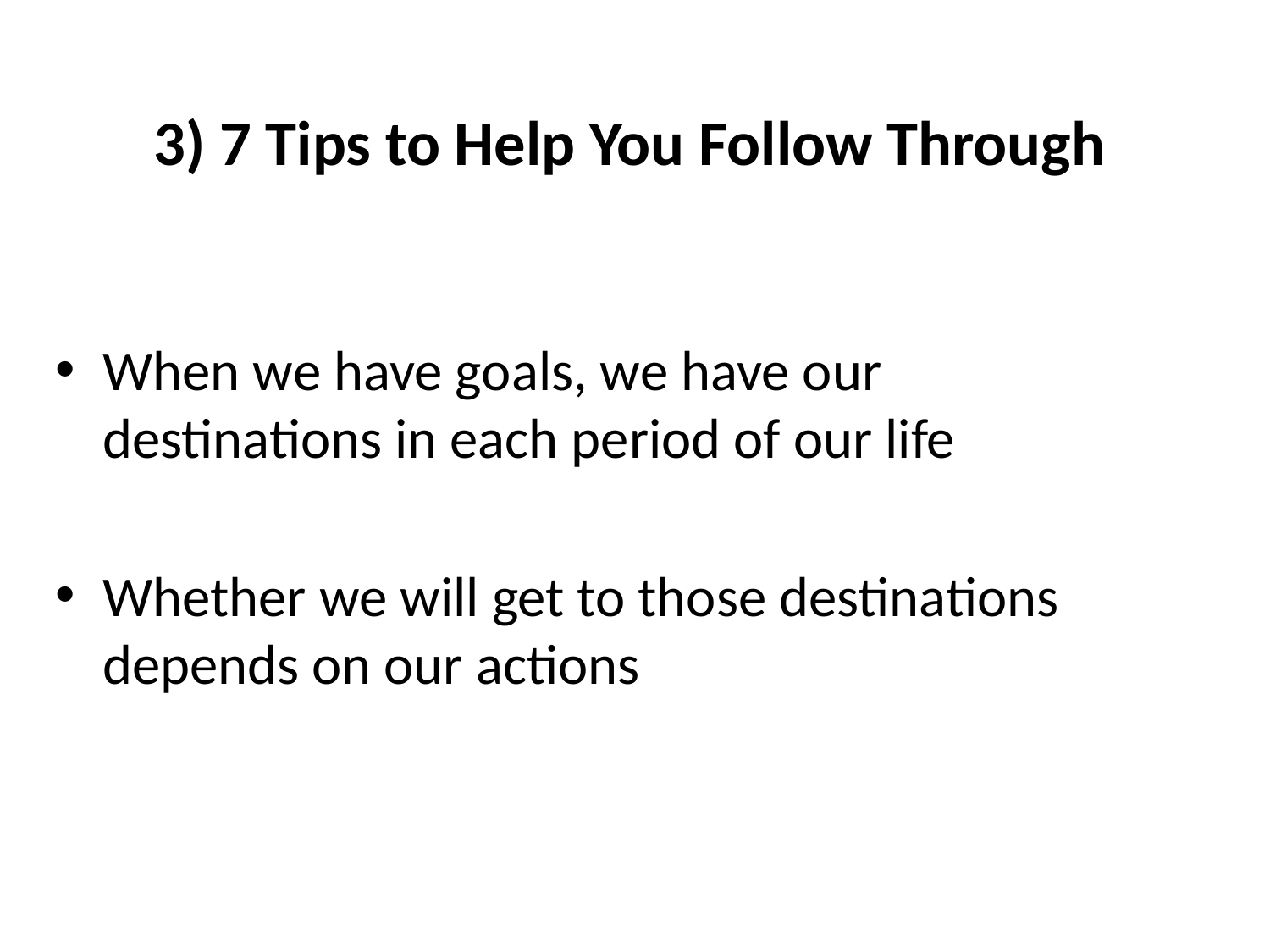

# 3) 7 Tips to Help You Follow Through
When we have goals, we have our destinations in each period of our life

Whether we will get to those destinations depends on our actions